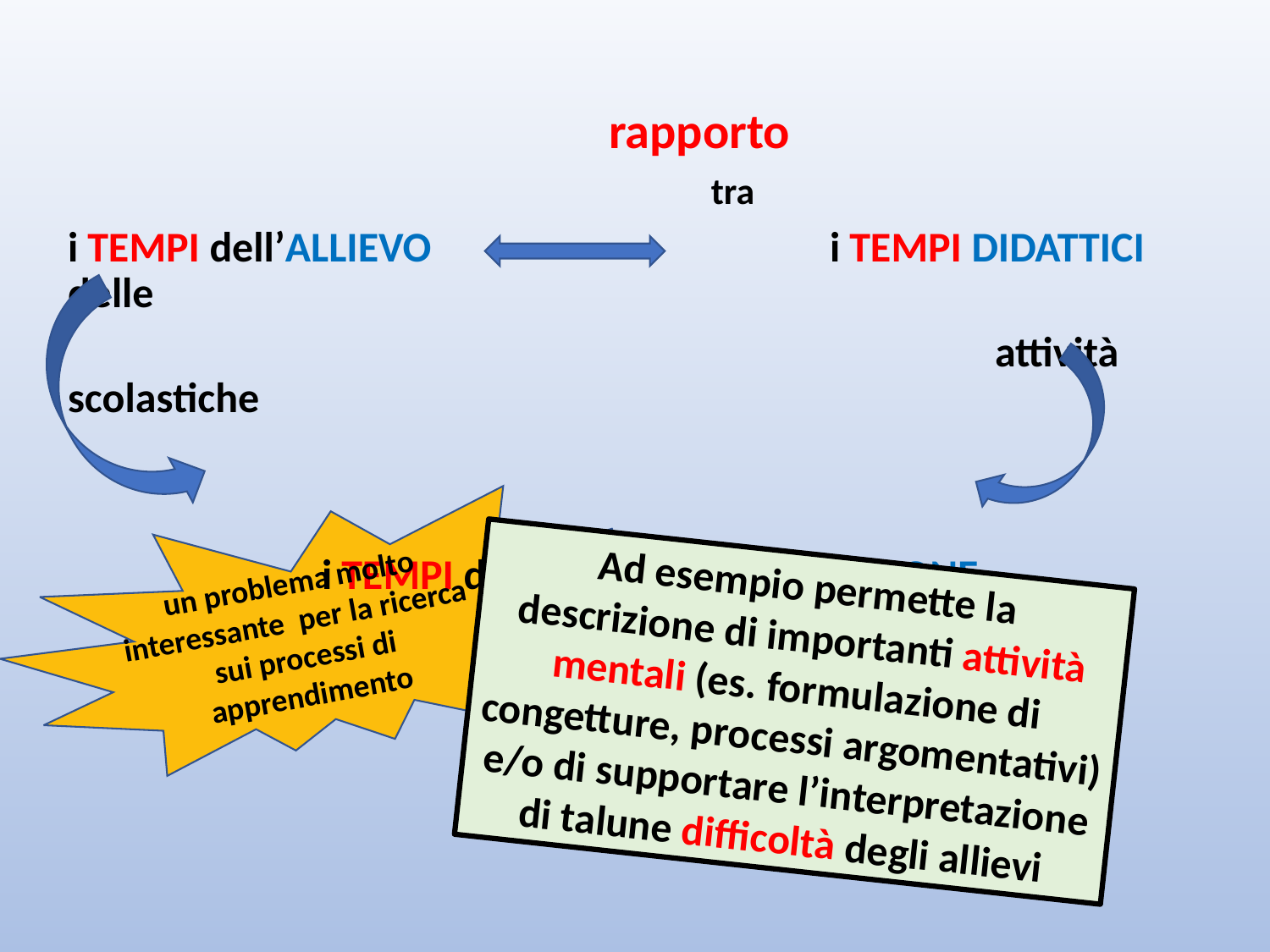

rapporto
					 tra
i TEMPI dell’ALLIEVO				i TEMPI DIDATTICI delle
						    	    attività scolastiche

		i TEMPI della CONCETTUALIZZAZIONE

Ad esempio permette la descrizione di importanti attività mentali (es. formulazione di congetture, processi argomentativi) e/o di supportare l’interpretazione di talune difficoltà degli allievi
un problema molto
interessante  per la ricerca
sui processi di apprendimento